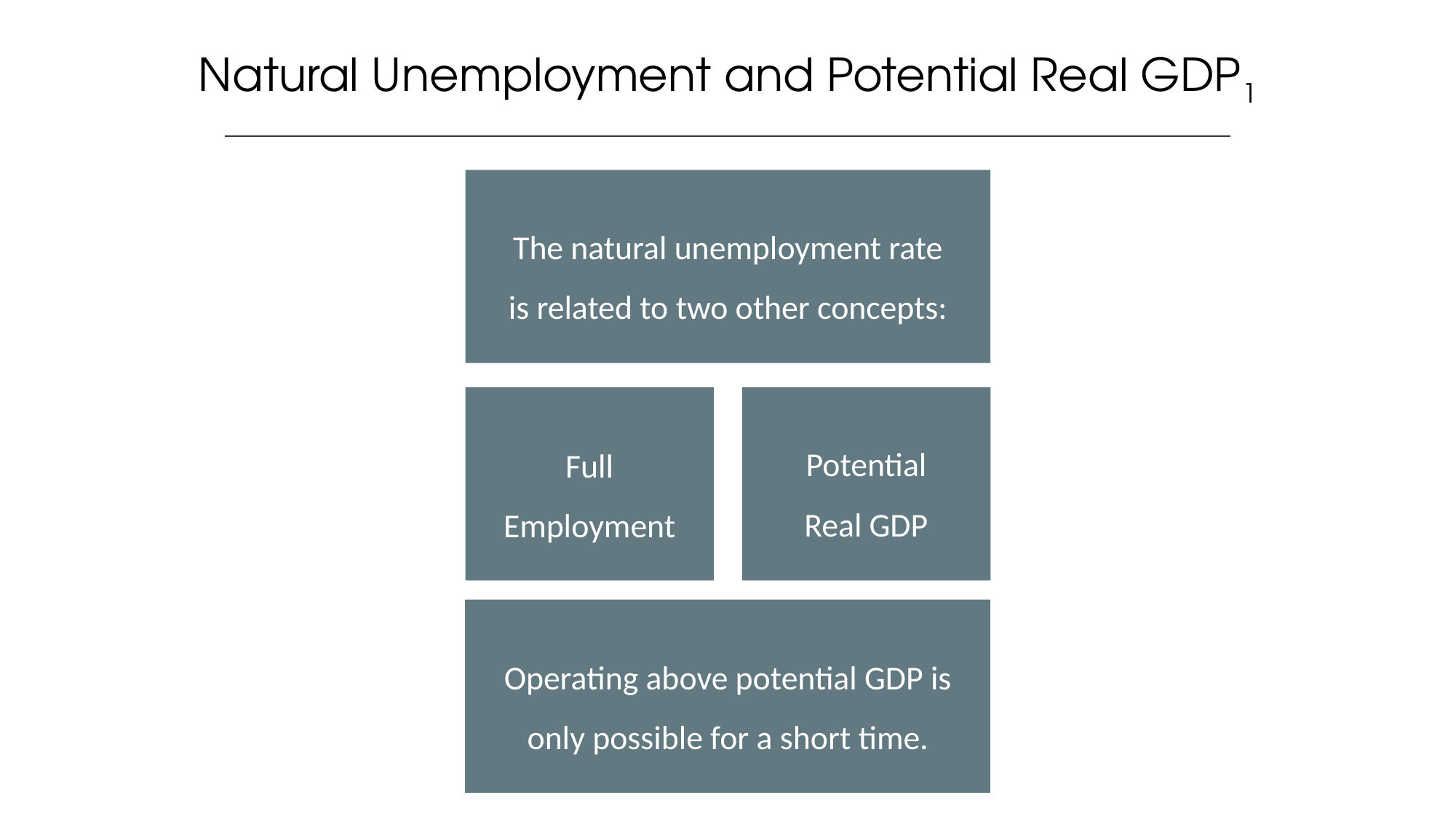

Natural Unemployment and Potential Real GDP1

The natural unemployment rate is related to two other concepts:

Full Employment

Potential Real GDP

Operating above potential GDP is only possible for a short time.